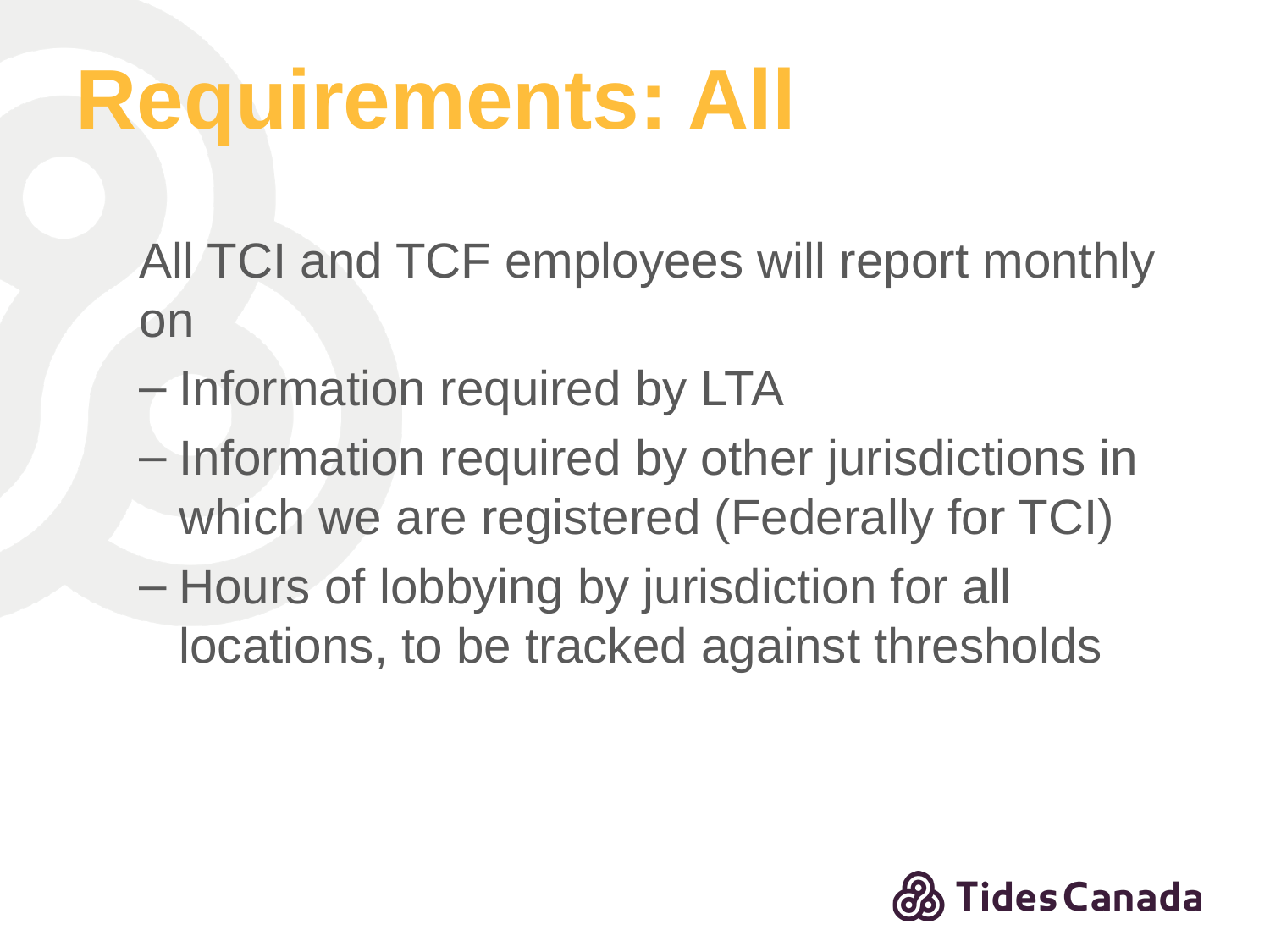

# Requirements: All
All TCI and TCF employees will report monthly on
Information required by LTA
Information required by other jurisdictions in which we are registered (Federally for TCI)
Hours of lobbying by jurisdiction for all locations, to be tracked against thresholds